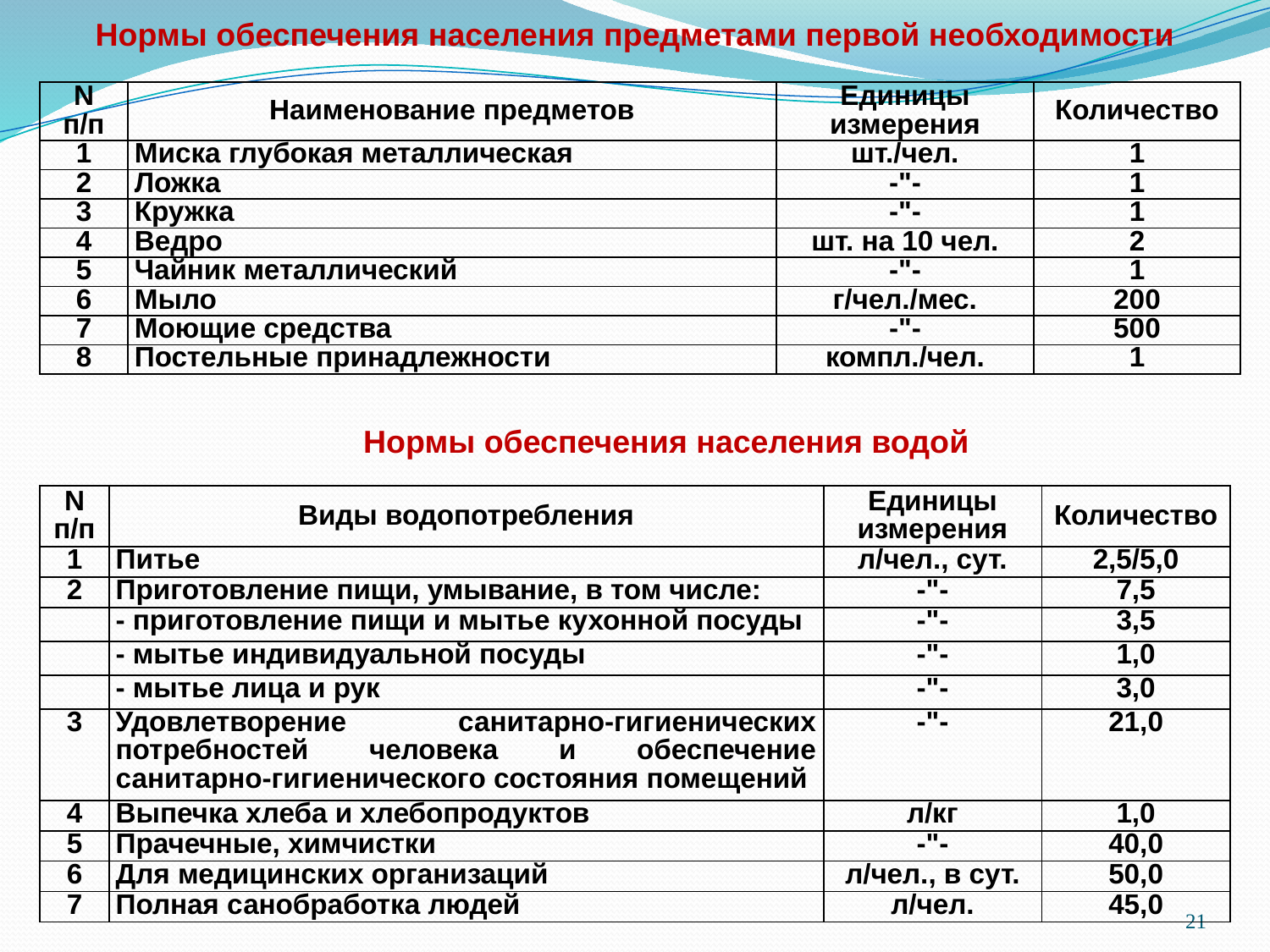

Нормы обеспечения населения предметами первой необходимости
| N п/п | Наименование предметов | Единицы измерения | Количество |
| --- | --- | --- | --- |
| 1 | Миска глубокая металлическая | шт./чел. | 1 |
| 2 | Ложка | -"- | 1 |
| 3 | Кружка | -"- | 1 |
| 4 | Ведро | шт. на 10 чел. | 2 |
| 5 | Чайник металлический | -"- | 1 |
| 6 | Мыло | г/чел./мес. | 200 |
| 7 | Моющие средства | -"- | 500 |
| 8 | Постельные принадлежности | компл./чел. | 1 |
Нормы обеспечения населения водой
| N п/п | Виды водопотребления | Единицы измерения | Количество |
| --- | --- | --- | --- |
| 1 | Питье | л/чел., сут. | 2,5/5,0 |
| 2 | Приготовление пищи, умывание, в том числе: | -"- | 7,5 |
|  | - приготовление пищи и мытье кухонной посуды | -"- | 3,5 |
|  | - мытье индивидуальной посуды | -"- | 1,0 |
|  | - мытье лица и рук | -"- | 3,0 |
| 3 | Удовлетворение санитарно-гигиенических потребностей человека и обеспечение санитарно-гигиенического состояния помещений | -"- | 21,0 |
| 4 | Выпечка хлеба и хлебопродуктов | л/кг | 1,0 |
| 5 | Прачечные, химчистки | -"- | 40,0 |
| 6 | Для медицинских организаций | л/чел., в сут. | 50,0 |
| 7 | Полная санобработка людей | л/чел. | 45,0 |
21